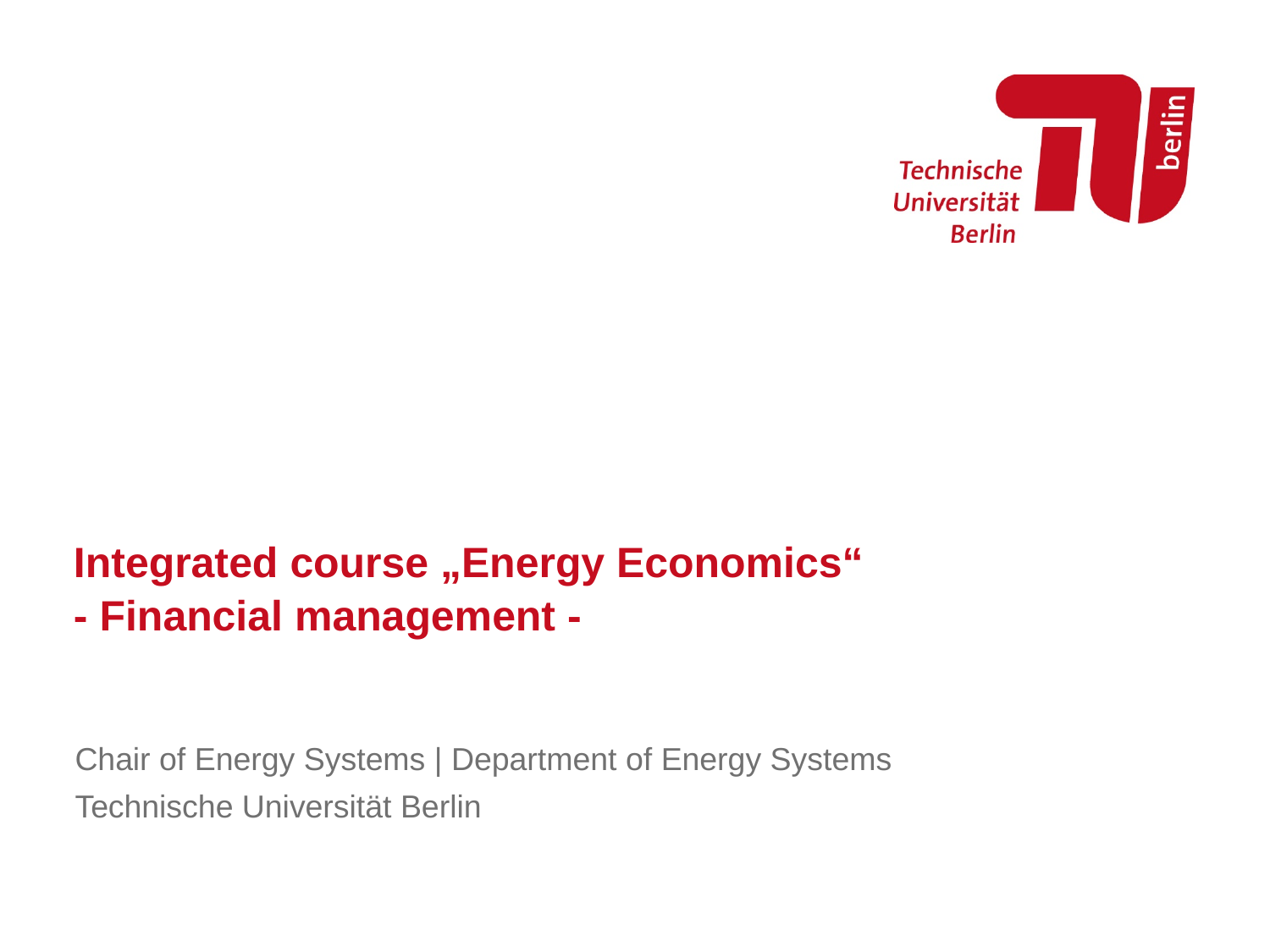

# Integrated course „Energy Economics“ - Financial management -

Chair of Energy Systems | Department of Energy Systems
Technische Universität Berlin